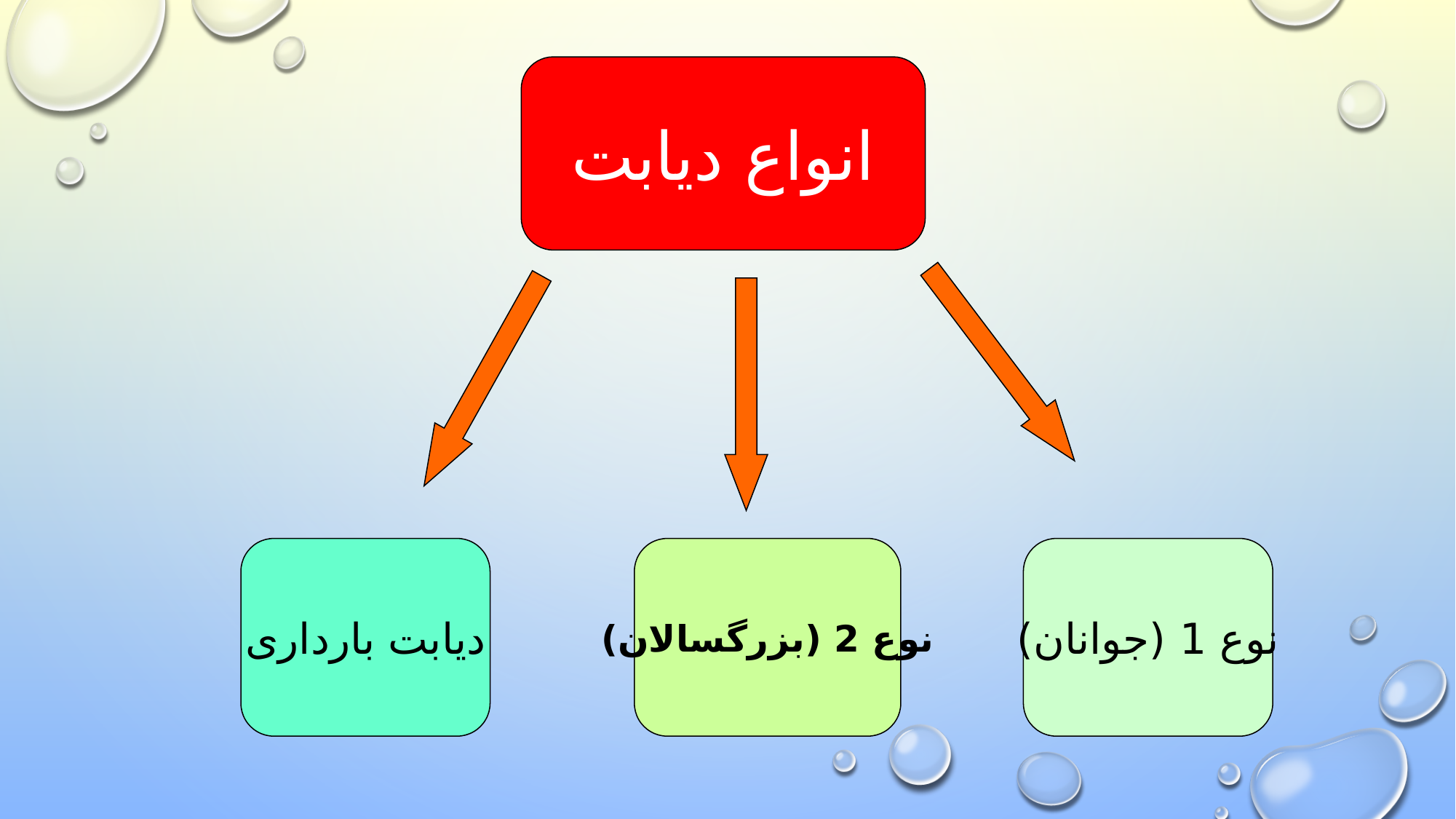

انواع دیابت

نوع 1 (جوانان)
دیابت بارداری
نوع 2 (بزرگسالان)